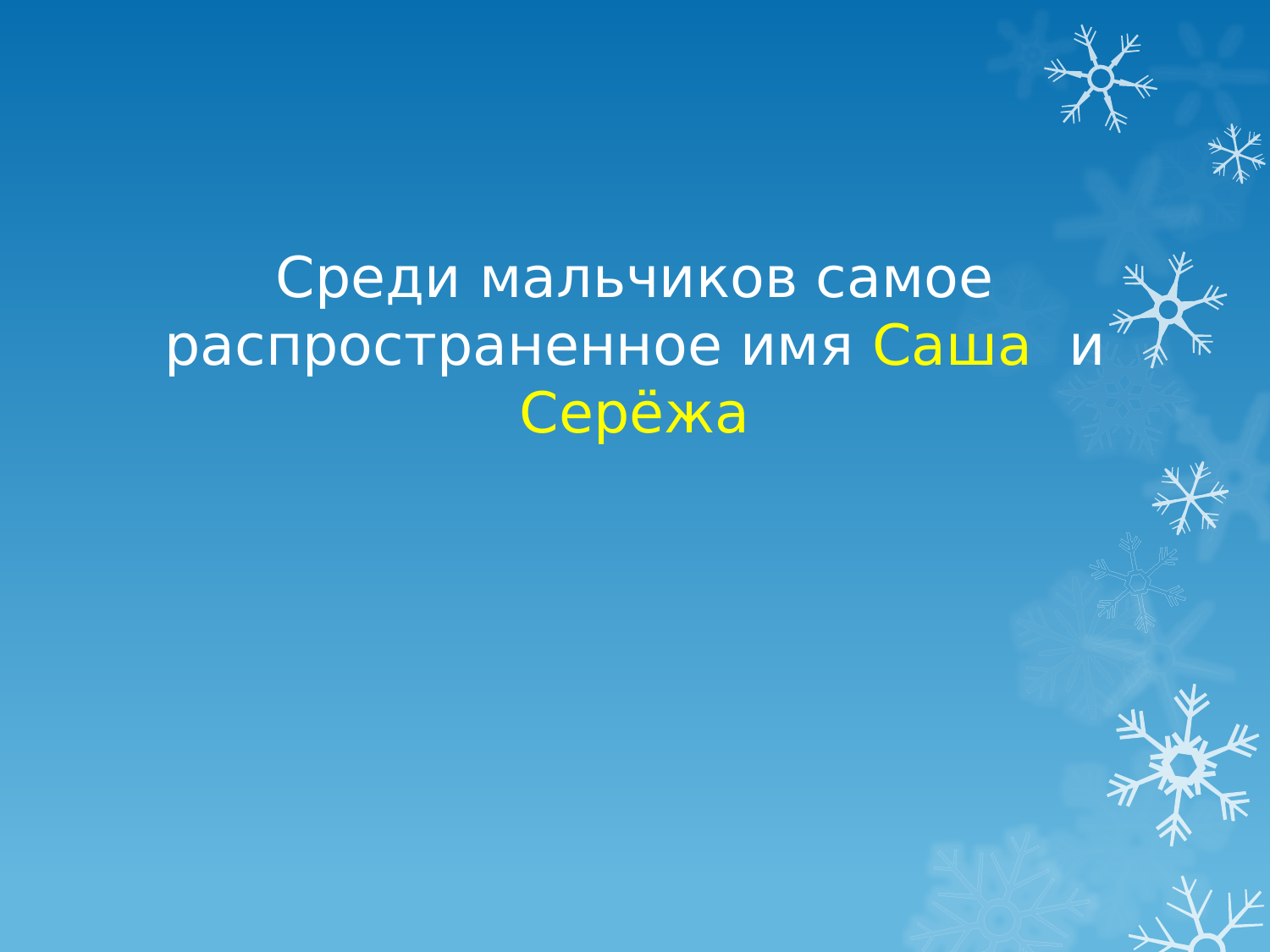

# Среди мальчиков самое распространенное имя Саша  и Серёжа